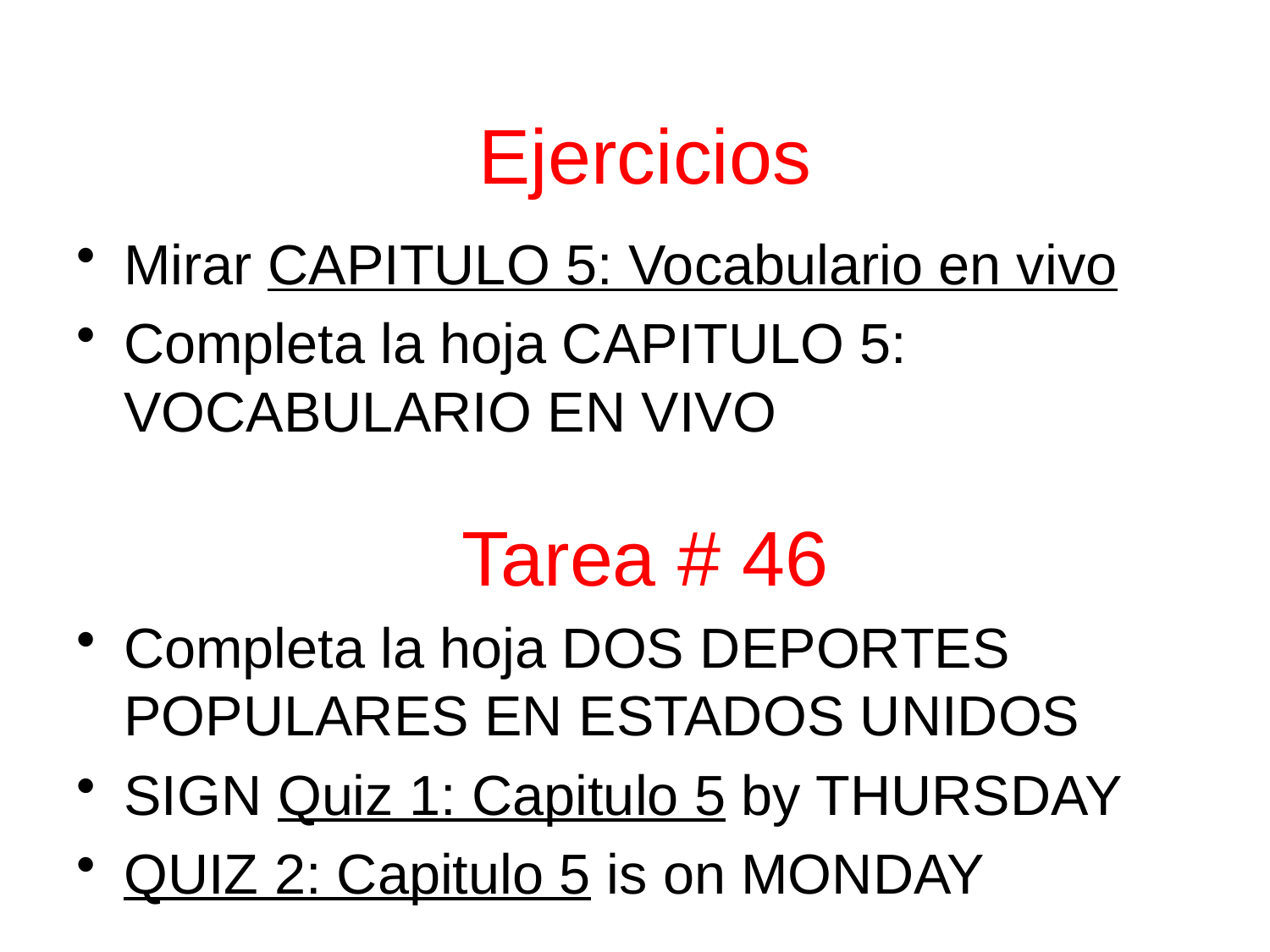

Ejercicios
Mirar CAPITULO 5: Vocabulario en vivo
Completa la hoja CAPITULO 5: VOCABULARIO EN VIVO

Completa la hoja DOS DEPORTES POPULARES EN ESTADOS UNIDOS
SIGN Quiz 1: Capitulo 5 by THURSDAY
QUIZ 2: Capitulo 5 is on MONDAY
Tarea # 46